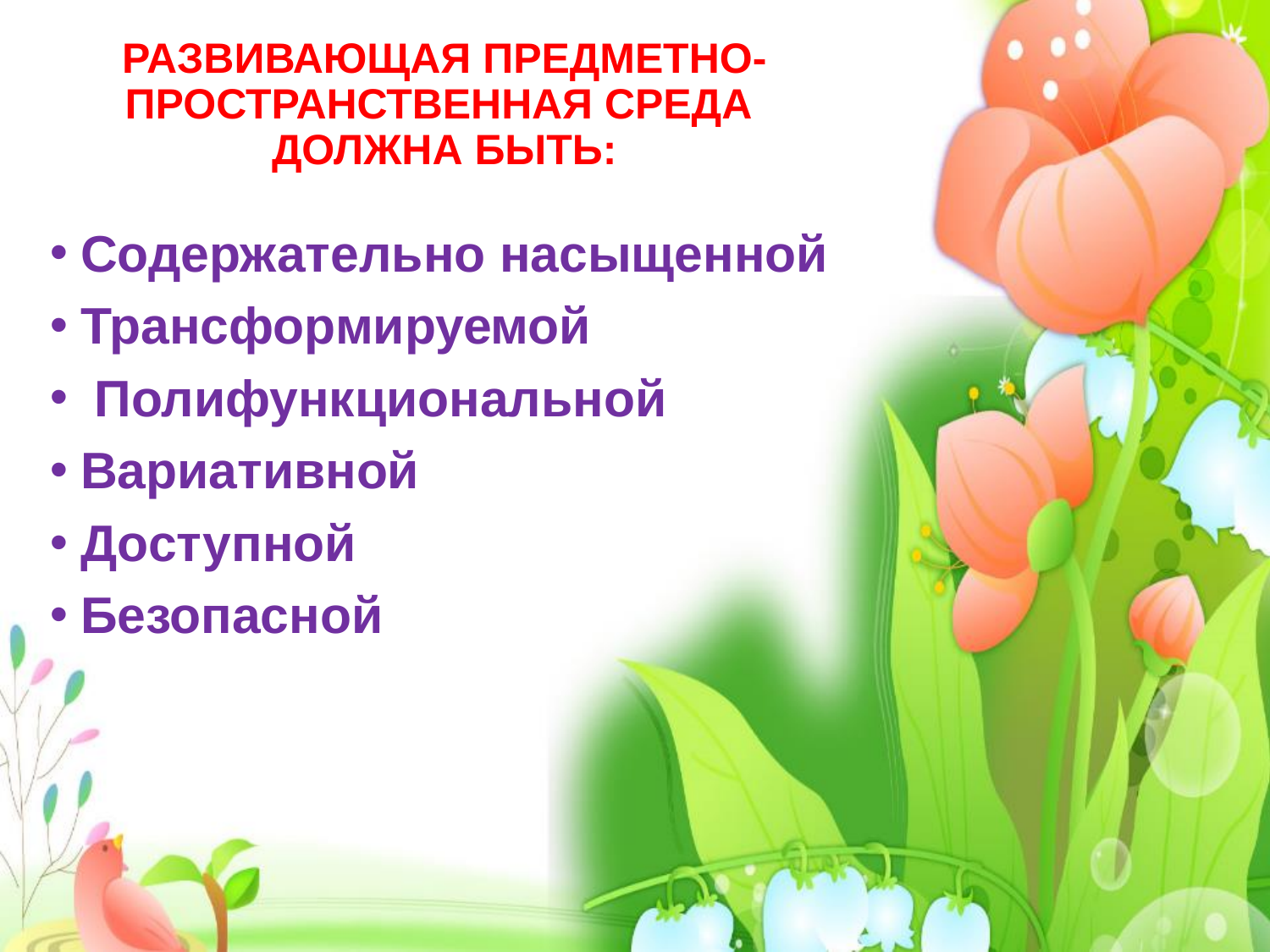

# РАЗВИВАЮЩАЯ ПРЕДМЕТНО-ПРОСТРАНСТВЕННАЯ СРЕДА ДОЛЖНА БЫТЬ:
Содержательно насыщенной
Трансформируемой
 Полифункциональной
Вариативной
Доступной
Безопасной